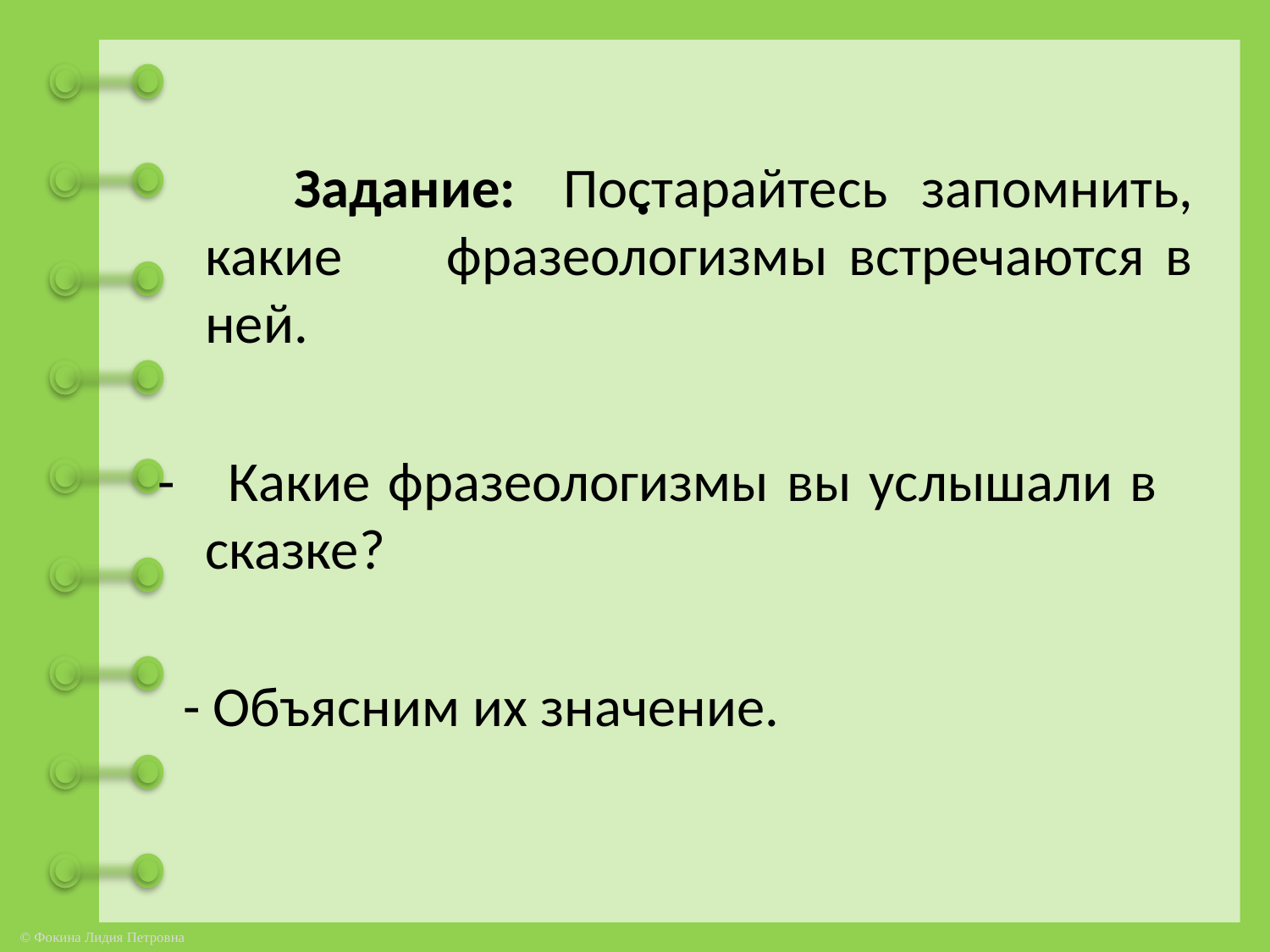

# .

    Задание:  Постарайтесь запомнить, какие     фразеологизмы встречаются в ней.

-   Какие фразеологизмы вы услышали в   сказке?

  - Объясним их значение.